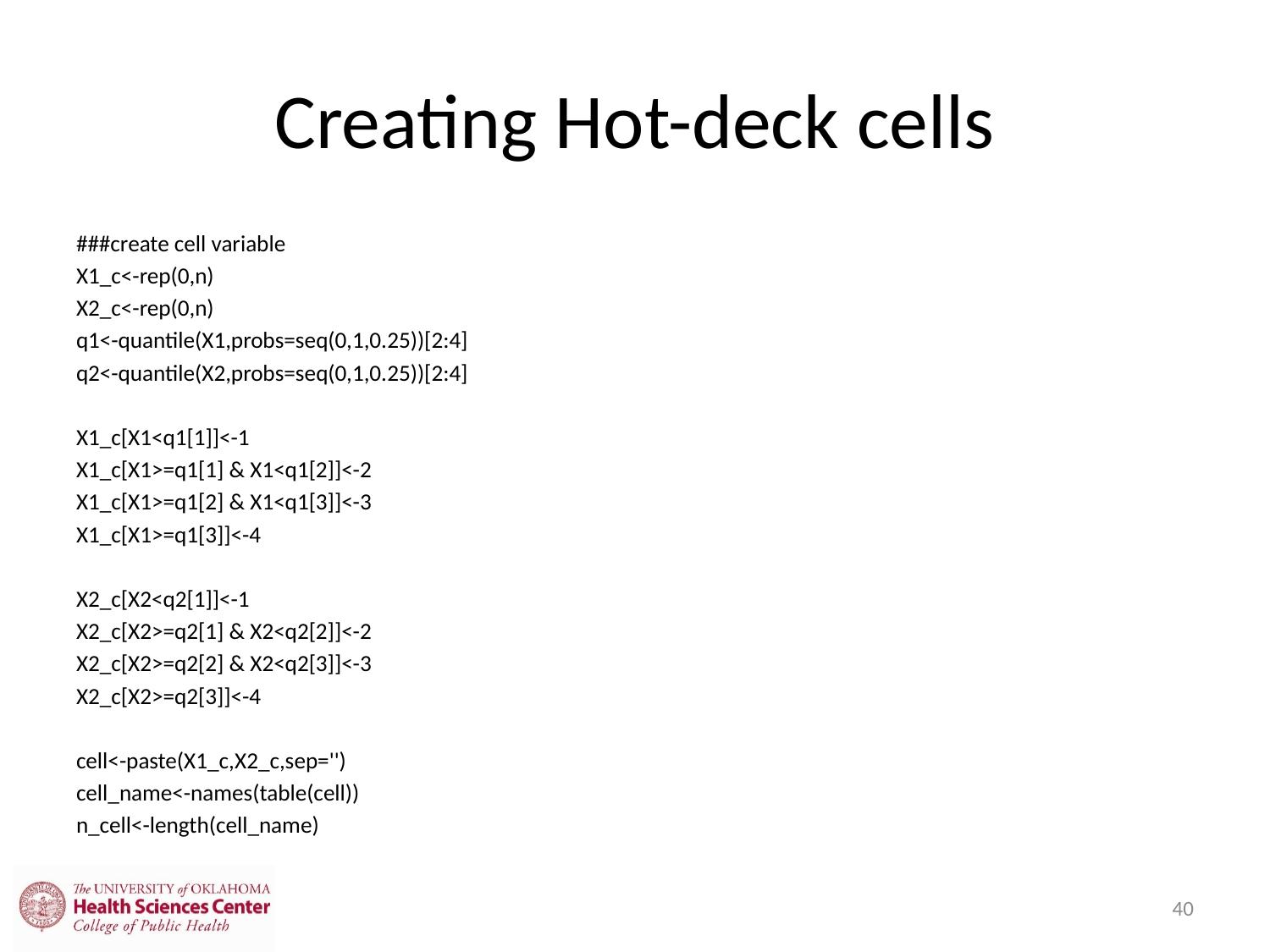

# Creating Hot-deck cells
###create cell variable
X1_c<-rep(0,n)
X2_c<-rep(0,n)
q1<-quantile(X1,probs=seq(0,1,0.25))[2:4]
q2<-quantile(X2,probs=seq(0,1,0.25))[2:4]

X1_c[X1<q1[1]]<-1
X1_c[X1>=q1[1] & X1<q1[2]]<-2
X1_c[X1>=q1[2] & X1<q1[3]]<-3
X1_c[X1>=q1[3]]<-4

X2_c[X2<q2[1]]<-1
X2_c[X2>=q2[1] & X2<q2[2]]<-2
X2_c[X2>=q2[2] & X2<q2[3]]<-3
X2_c[X2>=q2[3]]<-4

cell<-paste(X1_c,X2_c,sep='')
cell_name<-names(table(cell))
n_cell<-length(cell_name)

40